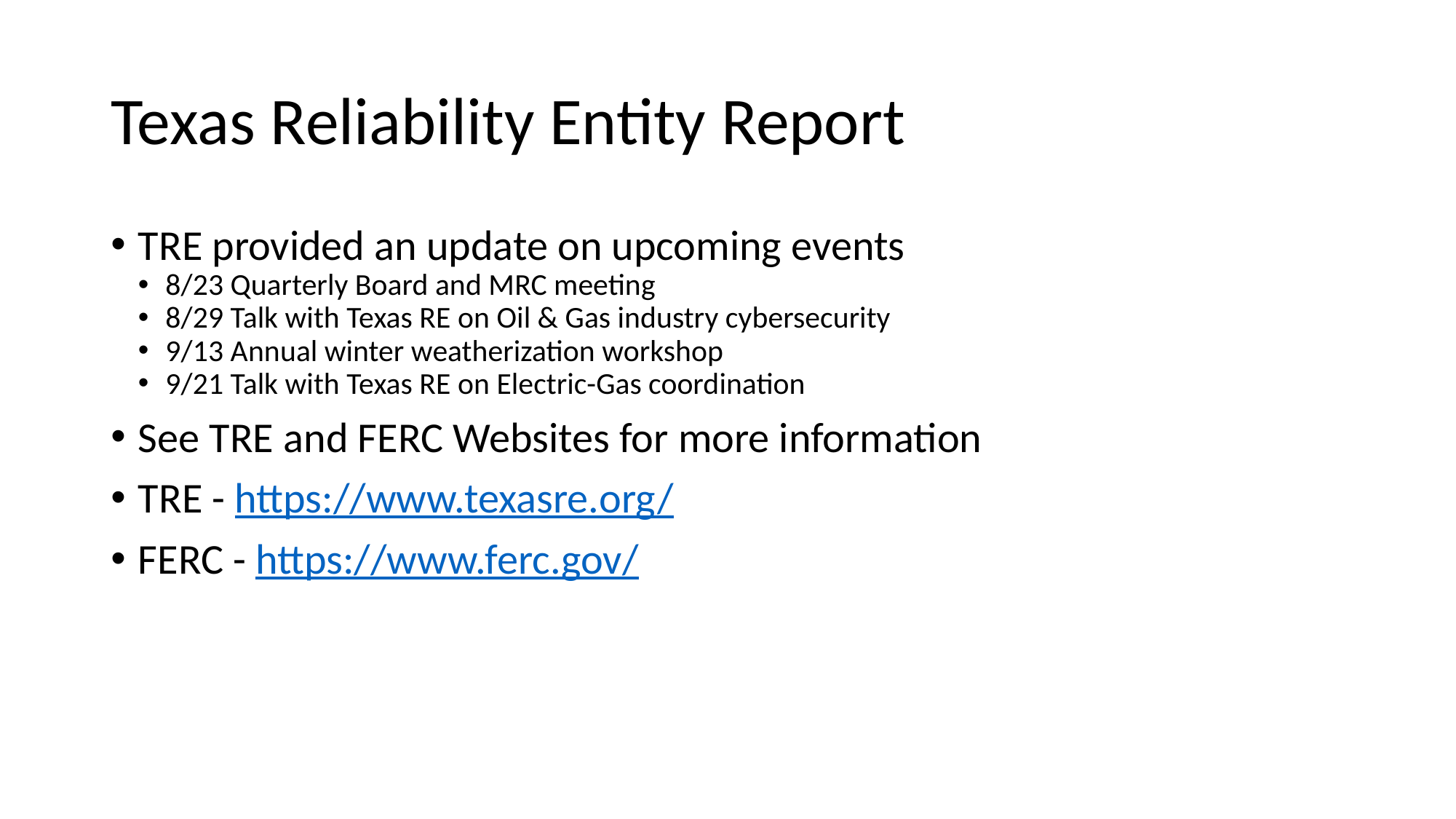

# Texas Reliability Entity Report
TRE provided an update on upcoming events
8/23 Quarterly Board and MRC meeting
8/29 Talk with Texas RE on Oil & Gas industry cybersecurity
9/13 Annual winter weatherization workshop
9/21 Talk with Texas RE on Electric-Gas coordination
See TRE and FERC Websites for more information
TRE - https://www.texasre.org/
FERC - https://www.ferc.gov/